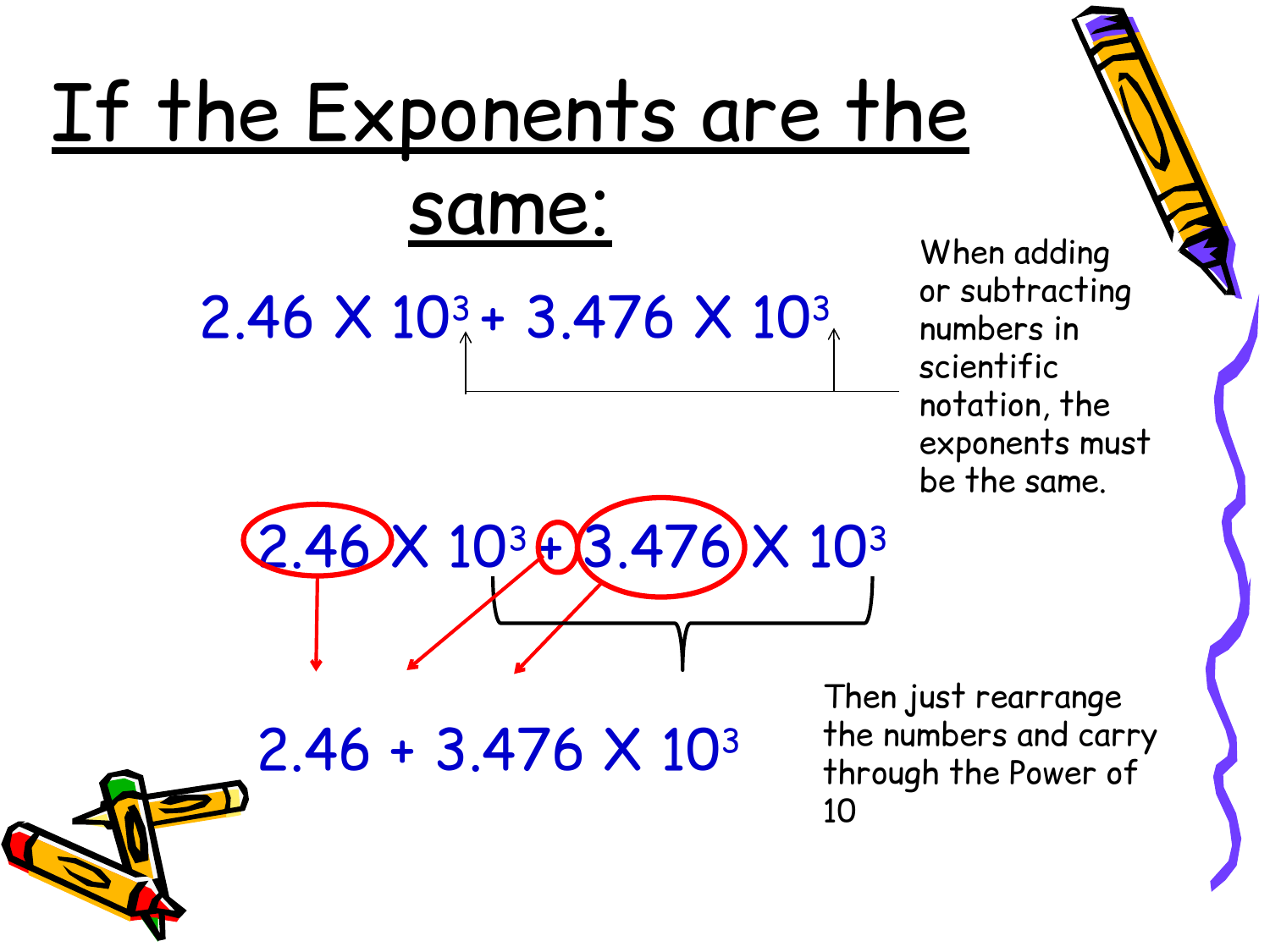

#
If the Exponents are the same:
When adding
or subtracting numbers in scientific notation, the exponents must be the same.

       2.46 X 103 + 3.476 X 103

2.46 X 103 + 3.476 X 103

2.46 + 3.476 X 103

Then just rearrange the numbers and carry through the Power of 10